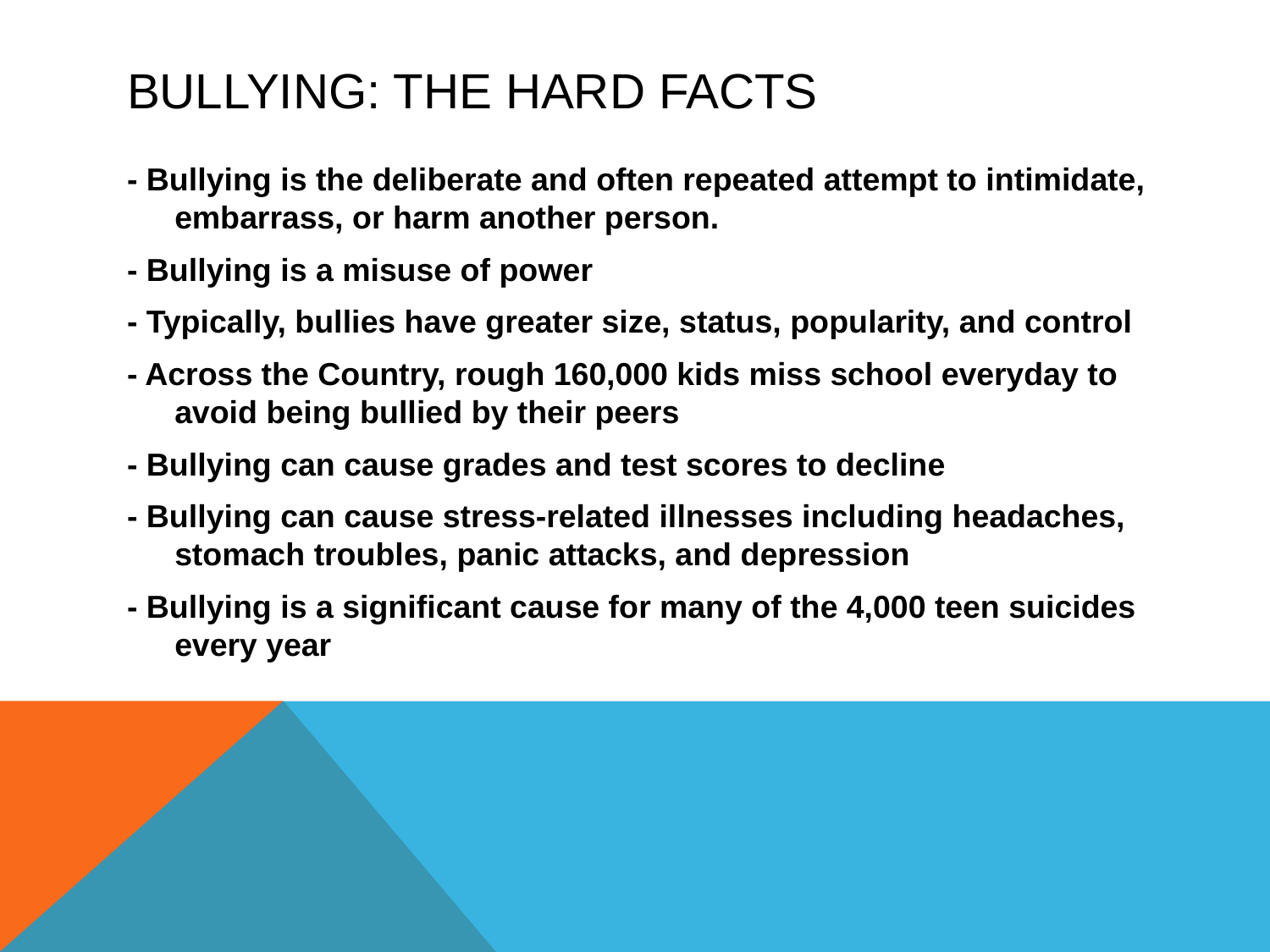

# Bullying: THE hard Facts
- Bullying is the deliberate and often repeated attempt to intimidate, embarrass, or harm another person.
- Bullying is a misuse of power
- Typically, bullies have greater size, status, popularity, and control
- Across the Country, rough 160,000 kids miss school everyday to avoid being bullied by their peers
- Bullying can cause grades and test scores to decline
- Bullying can cause stress-related illnesses including headaches, stomach troubles, panic attacks, and depression
- Bullying is a significant cause for many of the 4,000 teen suicides every year